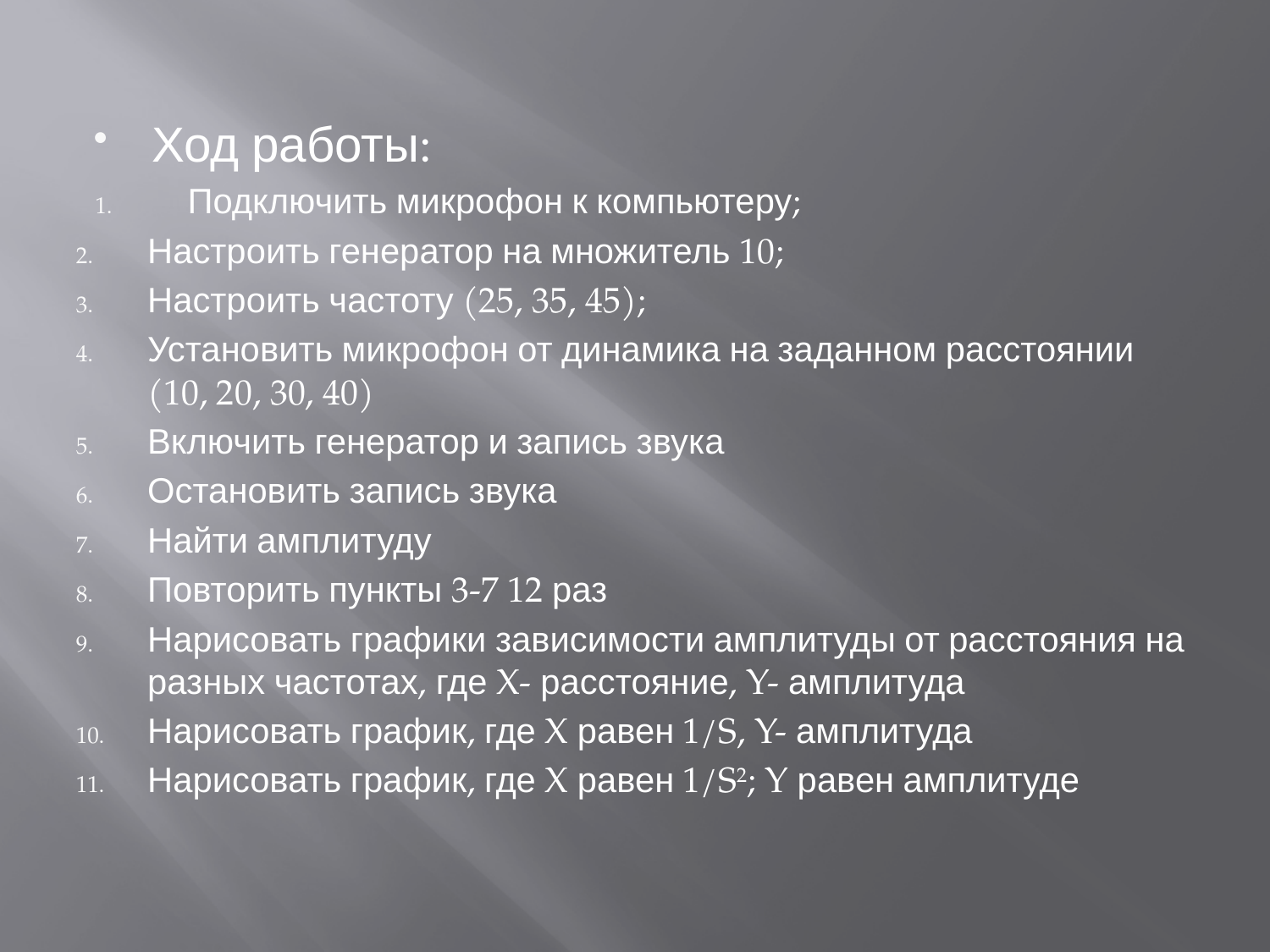

Ход работы:
    Подключить микрофон к компьютеру;
Настроить генератор на множитель 10;
Настроить частоту (25, 35, 45);
Установить микрофон от динамика на заданном расстоянии (10, 20, 30, 40)
Включить генератор и запись звука
Остановить запись звука
Найти амплитуду
Повторить пункты 3-7 12 раз
Нарисовать графики зависимости амплитуды от расстояния на разных частотах, где X- расстояние, Y- амплитуда
Нарисовать график, где X равен 1/S, Y- амплитуда
Нарисовать график, где X равен 1/S2; Y равен амплитуде